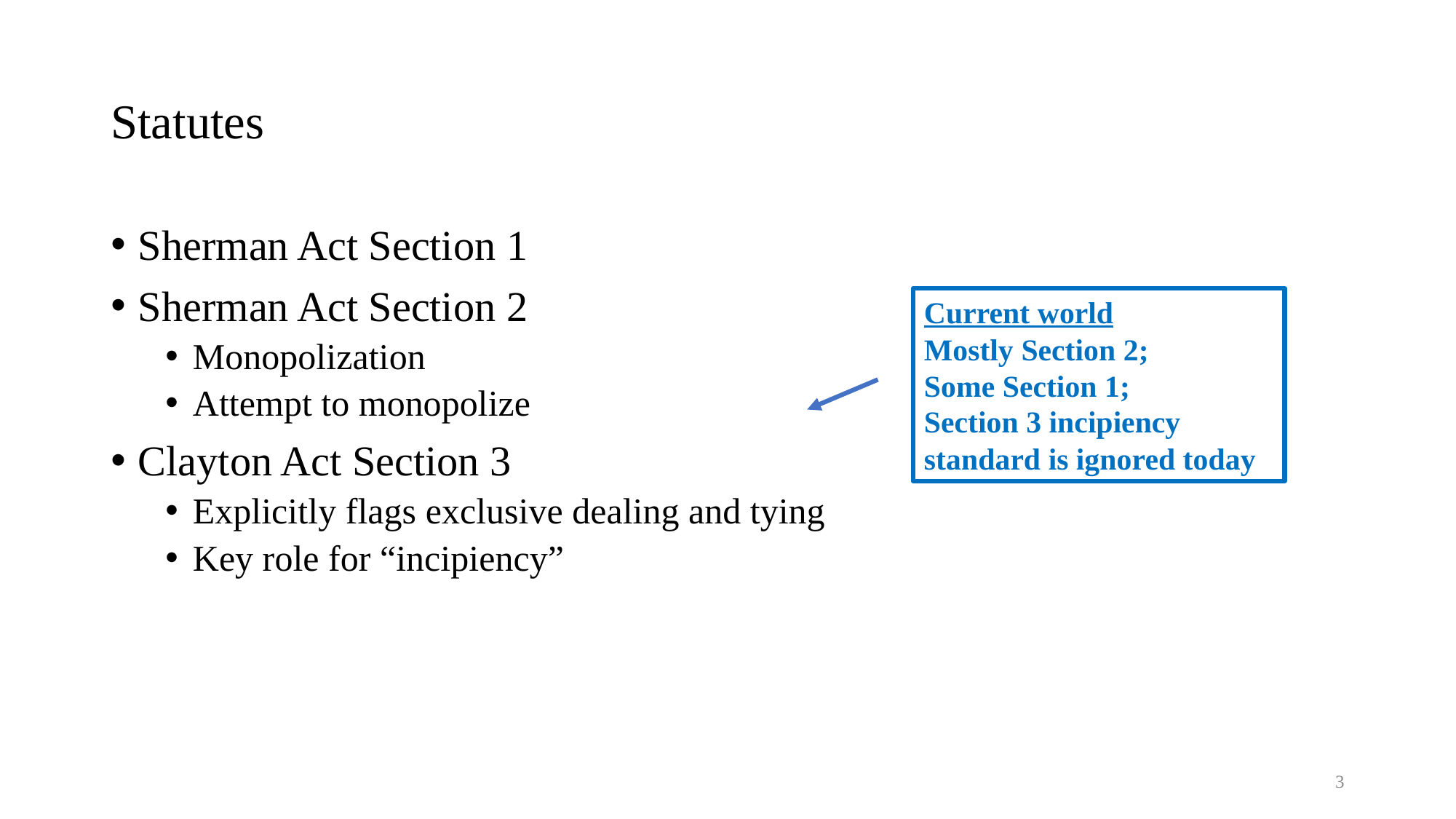

# Statutes
Sherman Act Section 1
Sherman Act Section 2
Monopolization
Attempt to monopolize
Clayton Act Section 3
Explicitly flags exclusive dealing and tying
Key role for “incipiency”
Current world
Mostly Section 2;
Some Section 1;
Section 3 incipiency standard is ignored today
3